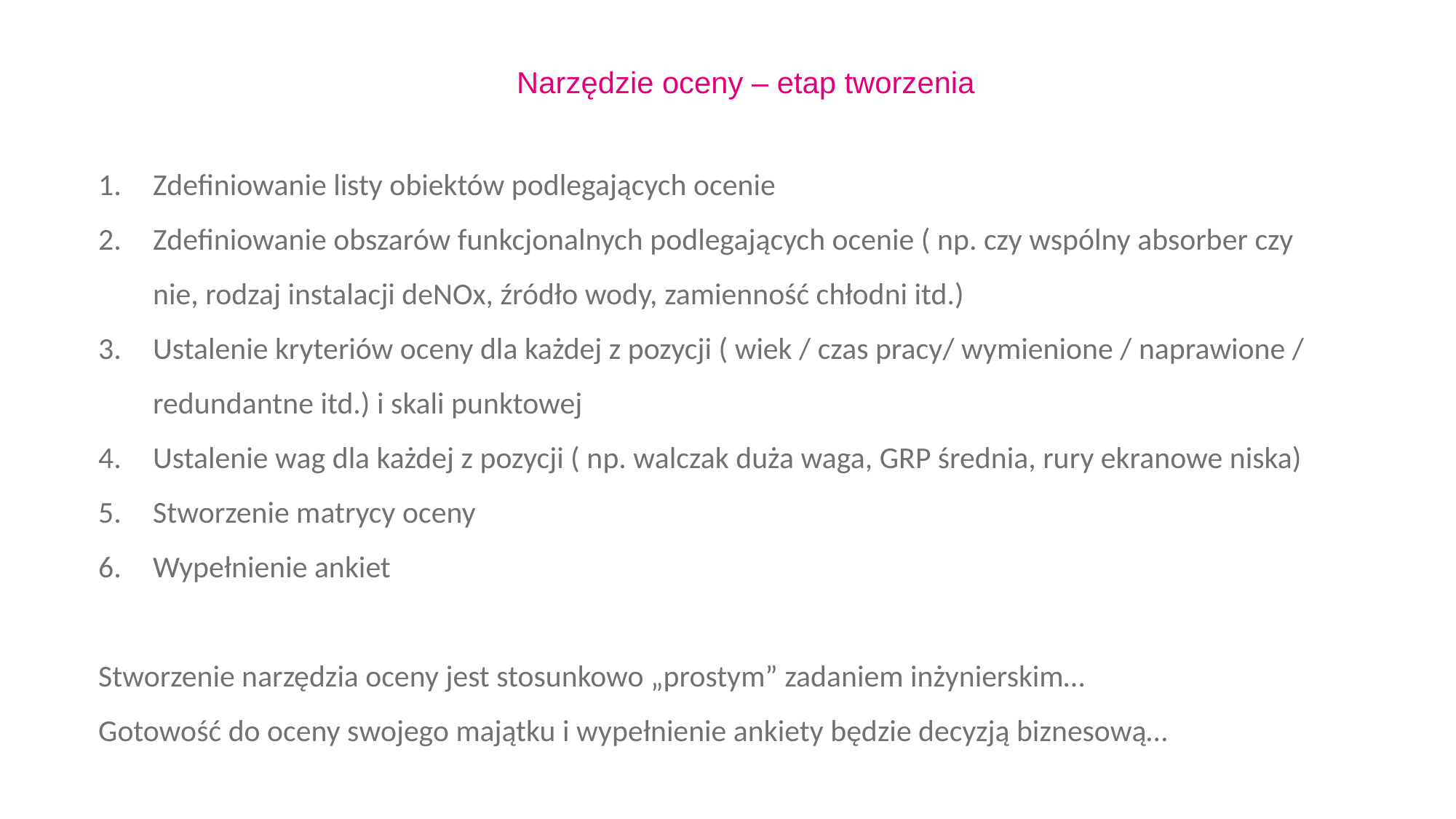

Narzędzie oceny – etap tworzenia
Zdefiniowanie listy obiektów podlegających ocenie
Zdefiniowanie obszarów funkcjonalnych podlegających ocenie ( np. czy wspólny absorber czy nie, rodzaj instalacji deNOx, źródło wody, zamienność chłodni itd.)
Ustalenie kryteriów oceny dla każdej z pozycji ( wiek / czas pracy/ wymienione / naprawione / redundantne itd.) i skali punktowej
Ustalenie wag dla każdej z pozycji ( np. walczak duża waga, GRP średnia, rury ekranowe niska)
Stworzenie matrycy oceny
Wypełnienie ankiet

Stworzenie narzędzia oceny jest stosunkowo „prostym” zadaniem inżynierskim…
Gotowość do oceny swojego majątku i wypełnienie ankiety będzie decyzją biznesową…